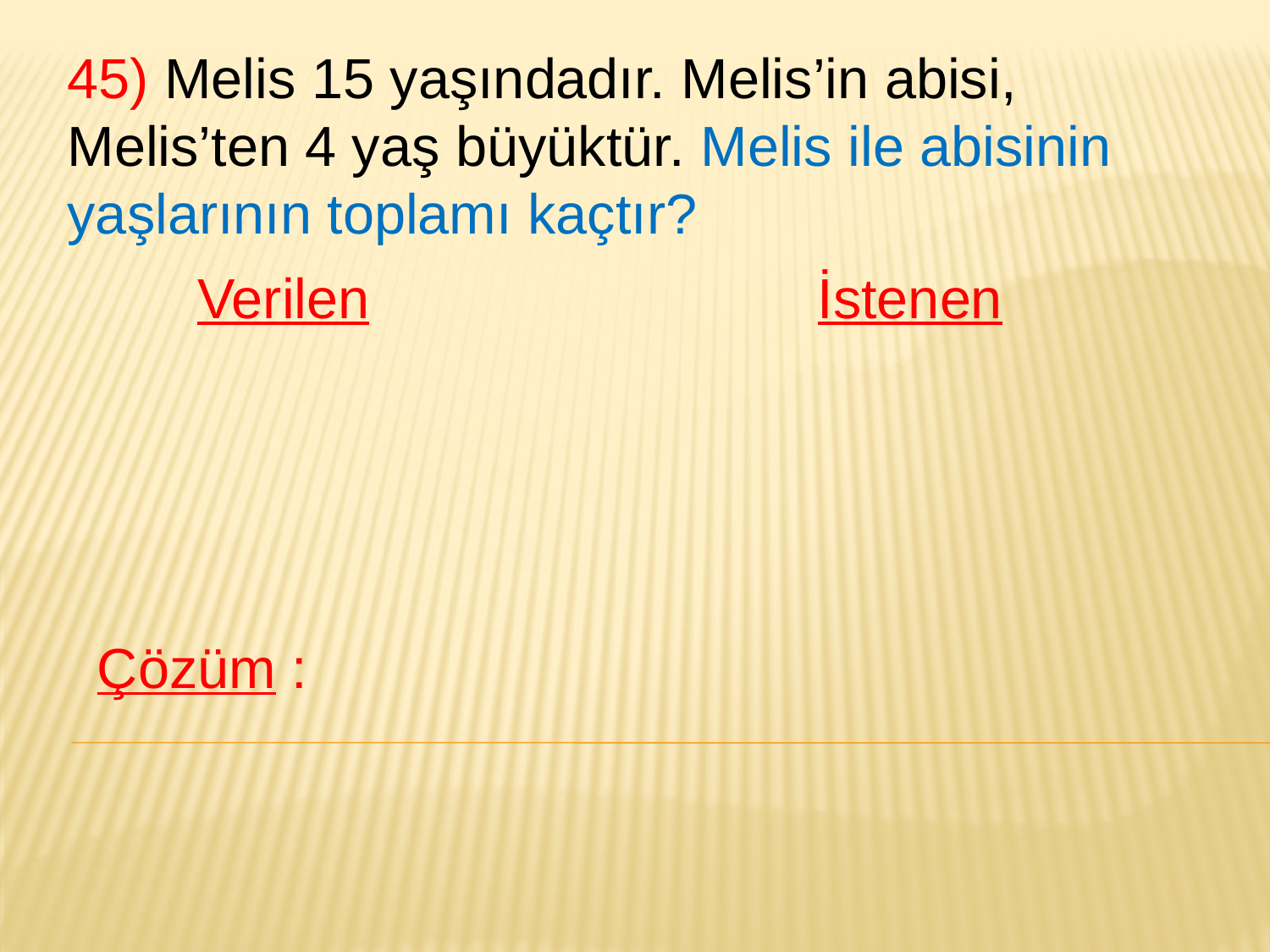

45) Melis 15 yaşındadır. Melis’in abisi, Melis’ten 4 yaş büyüktür. Melis ile abisinin yaşlarının toplamı kaçtır?

Verilen
İstenen
Çözüm :